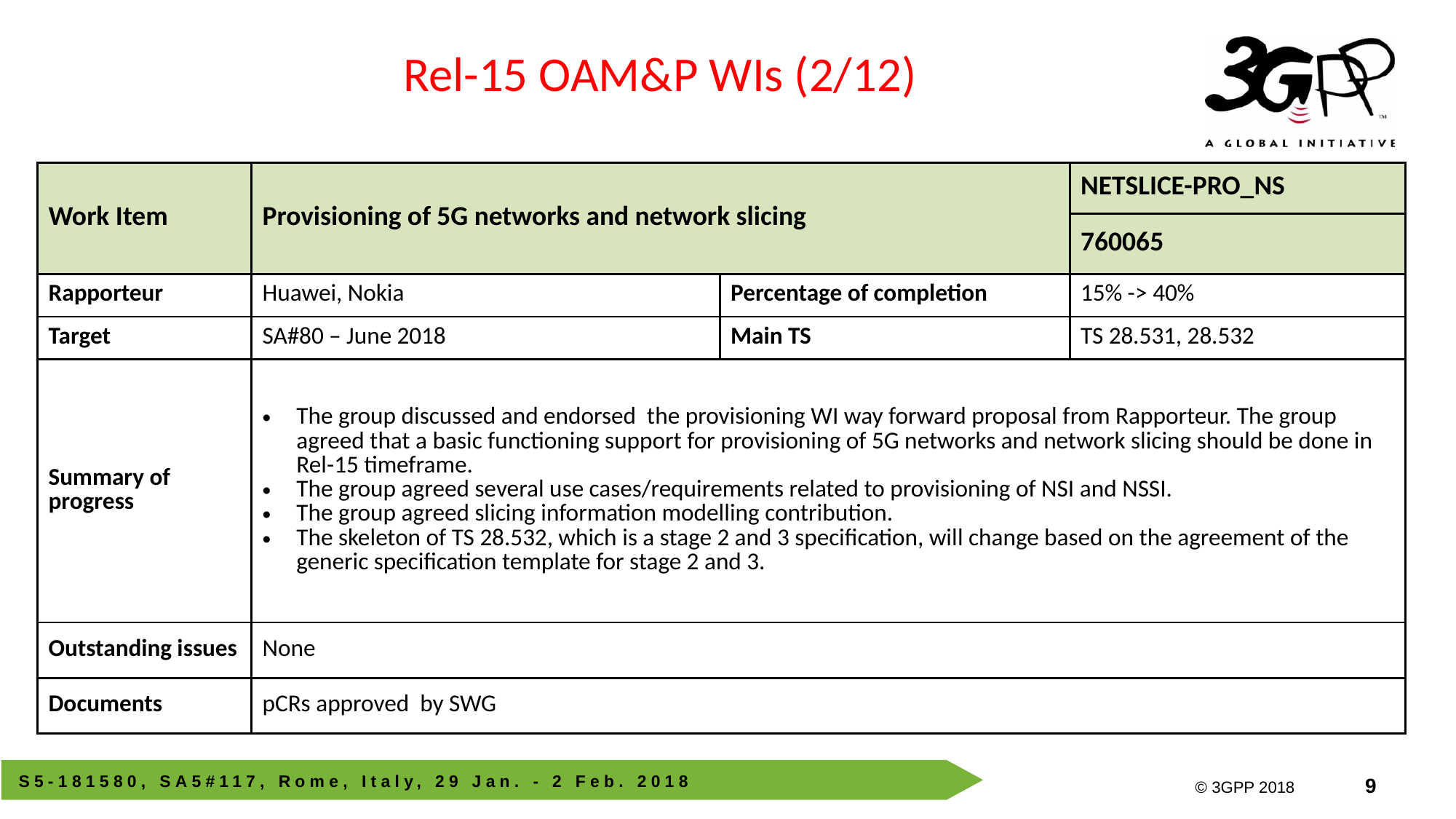

Rel-15 OAM&P WIs (2/12)
| Work Item | Provisioning of 5G networks and network slicing |  | NETSLICE-PRO\_NS |
| --- | --- | --- | --- |
|  |  |  | 760065 |
| Rapporteur | Huawei, Nokia | Percentage of completion | 15% -> 40% |
| Target | SA#80 – June 2018 | Main TS | TS 28.531, 28.532 |
| Summary of progress | The group discussed and endorsed the provisioning WI way forward proposal from Rapporteur. The group agreed that a basic functioning support for provisioning of 5G networks and network slicing should be done in Rel-15 timeframe. The group agreed several use cases/requirements related to provisioning of NSI and NSSI. The group agreed slicing information modelling contribution. The skeleton of TS 28.532, which is a stage 2 and 3 specification, will change based on the agreement of the generic specification template for stage 2 and 3. |  |  |
| Outstanding issues | None |  |  |
| Documents | pCRs approved by SWG |  |  |